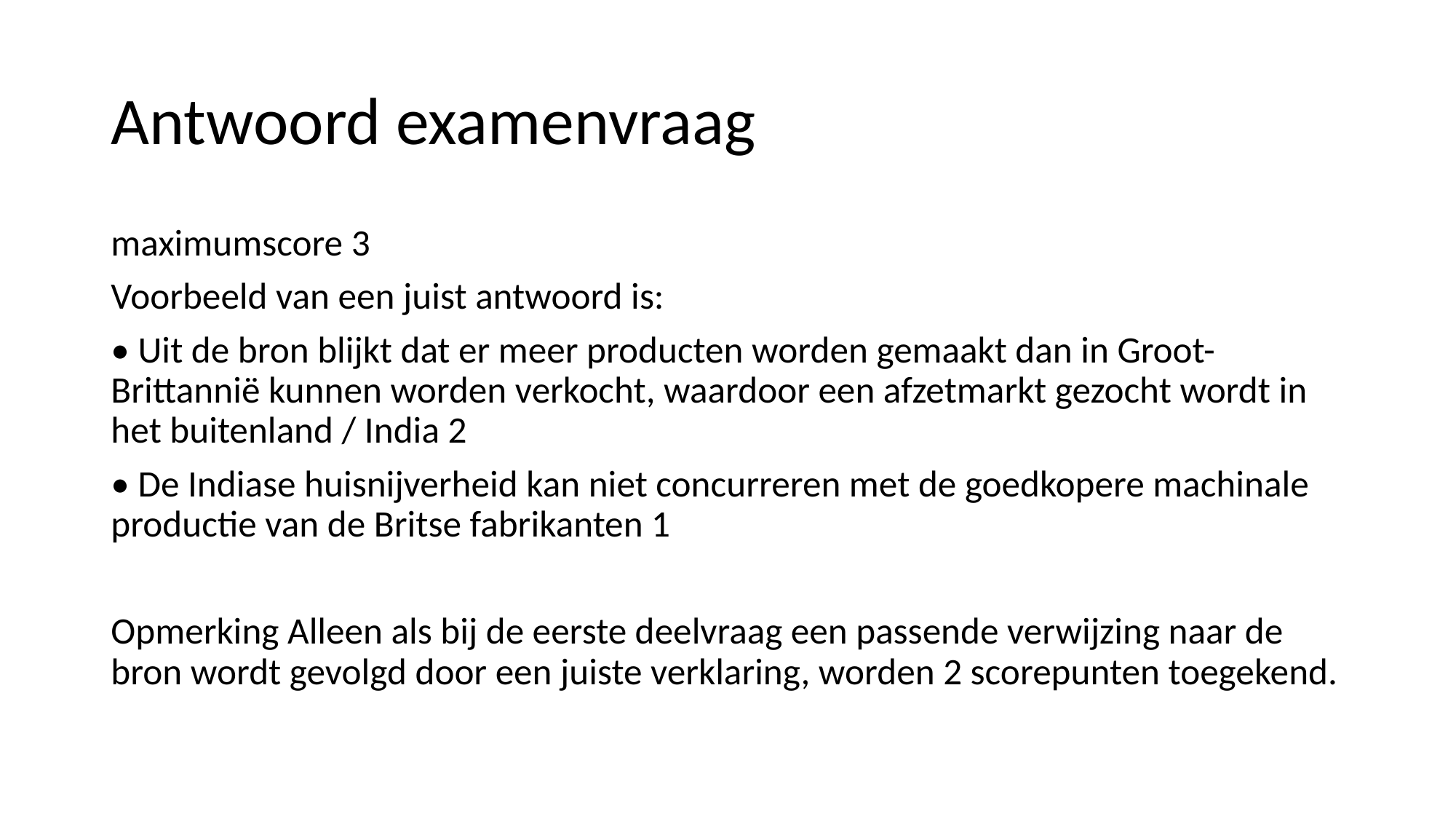

# Antwoord examenvraag
maximumscore 3
Voorbeeld van een juist antwoord is:
• Uit de bron blijkt dat er meer producten worden gemaakt dan in Groot-Brittannië kunnen worden verkocht, waardoor een afzetmarkt gezocht wordt in het buitenland / India 2
• De Indiase huisnijverheid kan niet concurreren met de goedkopere machinale productie van de Britse fabrikanten 1

Opmerking Alleen als bij de eerste deelvraag een passende verwijzing naar de bron wordt gevolgd door een juiste verklaring, worden 2 scorepunten toegekend.